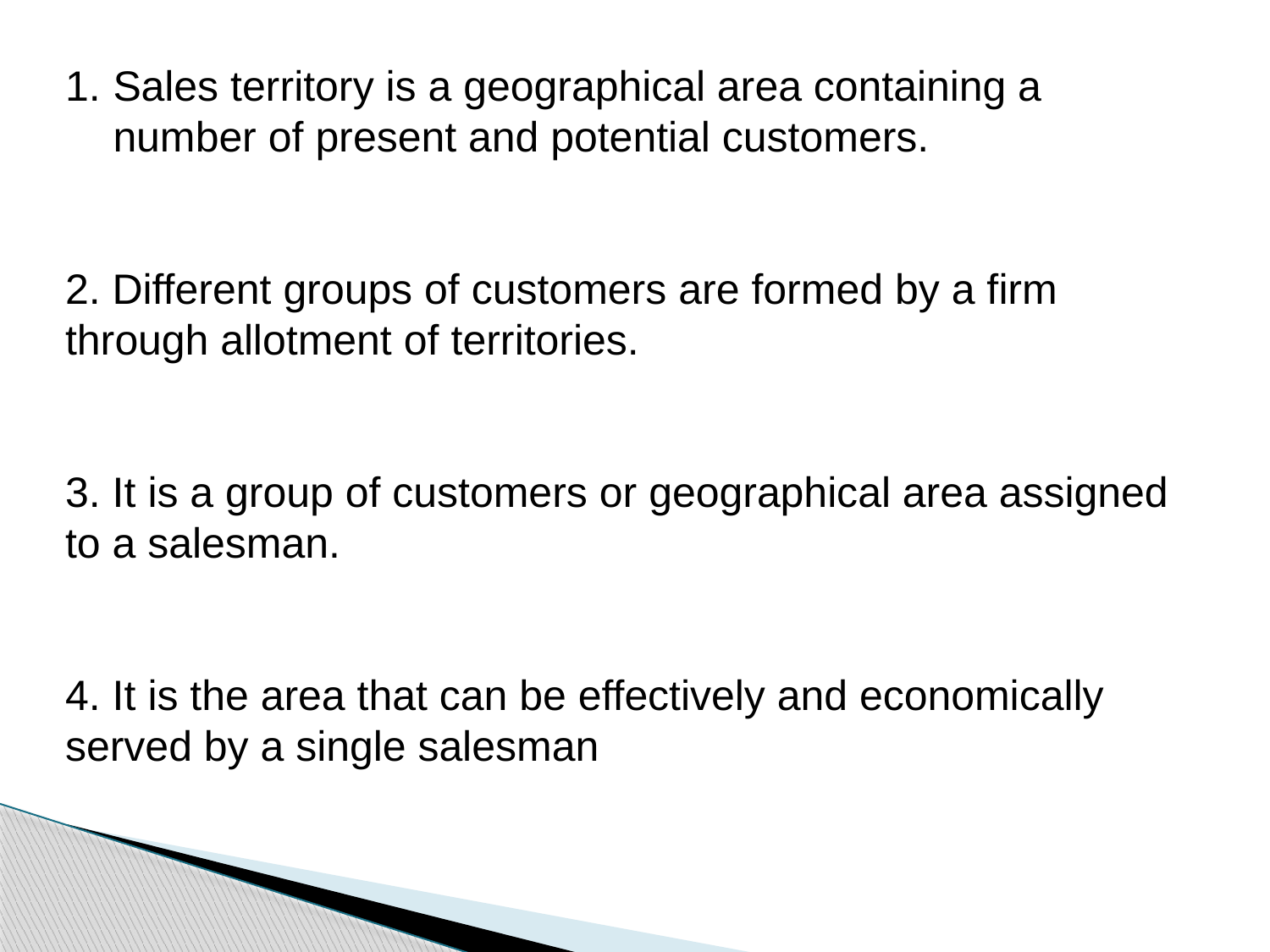

Sales territory is a geographical area containing a number of present and potential customers.

2. Different groups of customers are formed by a firm through allotment of territories.

3. It is a group of customers or geographical area assigned to a salesman.

4. It is the area that can be effectively and economically served by a single salesman